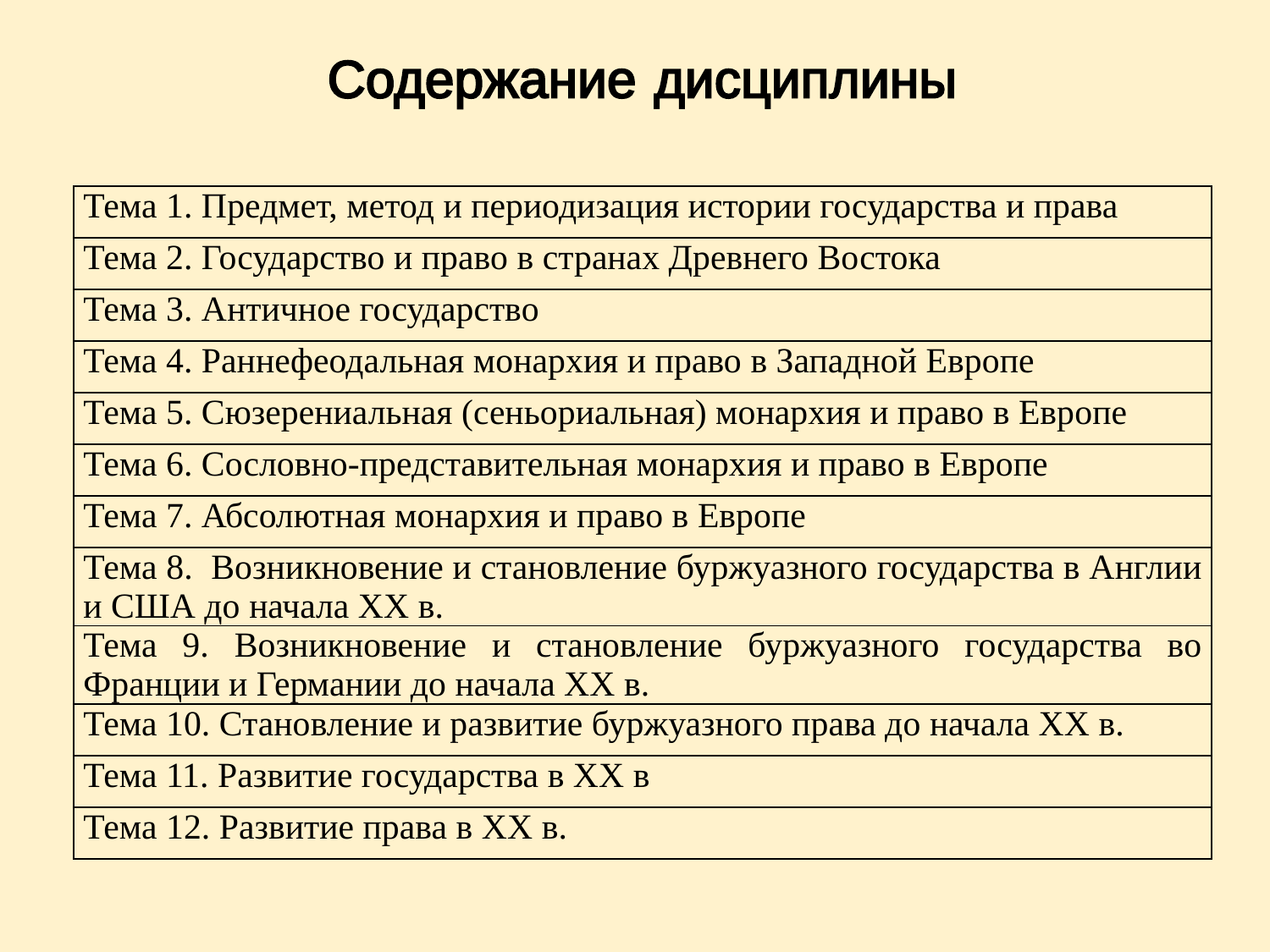

# Содержание дисциплины
| Тема 1. Предмет, метод и периодизация истории государства и права |
| --- |
| Тема 2. Государство и право в странах Древнего Востока |
| Тема 3. Античное государство |
| Тема 4. Раннефеодальная монархия и право в Западной Европе |
| Тема 5. Сюзерениальная (сеньориальная) монархия и право в Европе |
| Тема 6. Сословно-представительная монархия и право в Европе |
| Тема 7. Абсолютная монархия и право в Европе |
| Тема 8. Возникновение и становление буржуазного государства в Англии и США до начала XX в. |
| Тема 9. Возникновение и становление буржуазного государства во Франции и Германии до начала XX в. |
| Тема 10. Становление и развитие буржуазного права до начала XX в. |
| Тема 11. Развитие государства в ХХ в |
| Тема 12. Развитие права в ХХ в. |